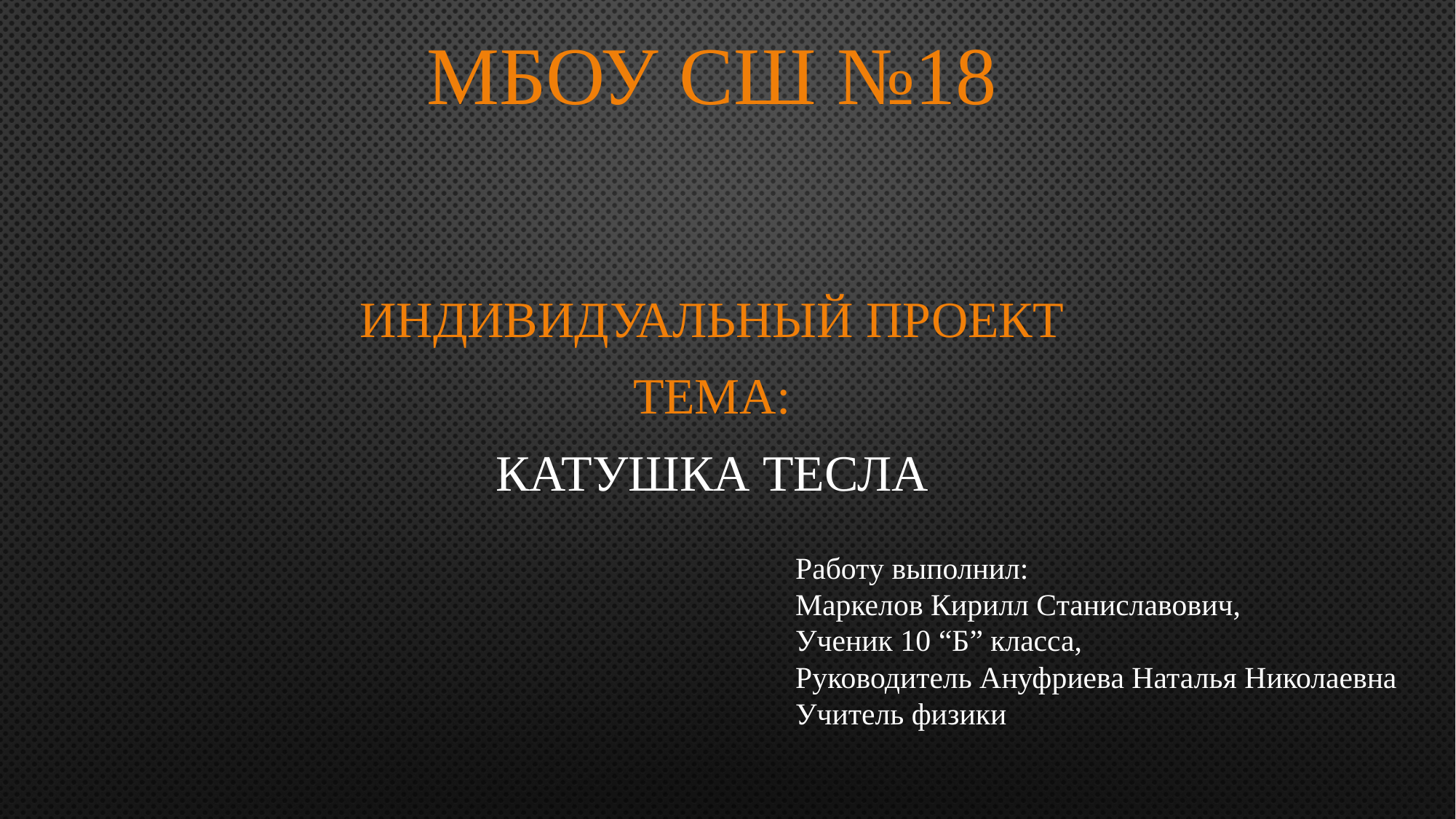

# МБОУ Сш №18
Индивидуальный проект
ТЕМА:
Катушка Тесла
Работу выполнил:
Маркелов Кирилл Станиславович,
Ученик 10 “Б” класса,
Руководитель Ануфриева Наталья Николаевна
Учитель физики